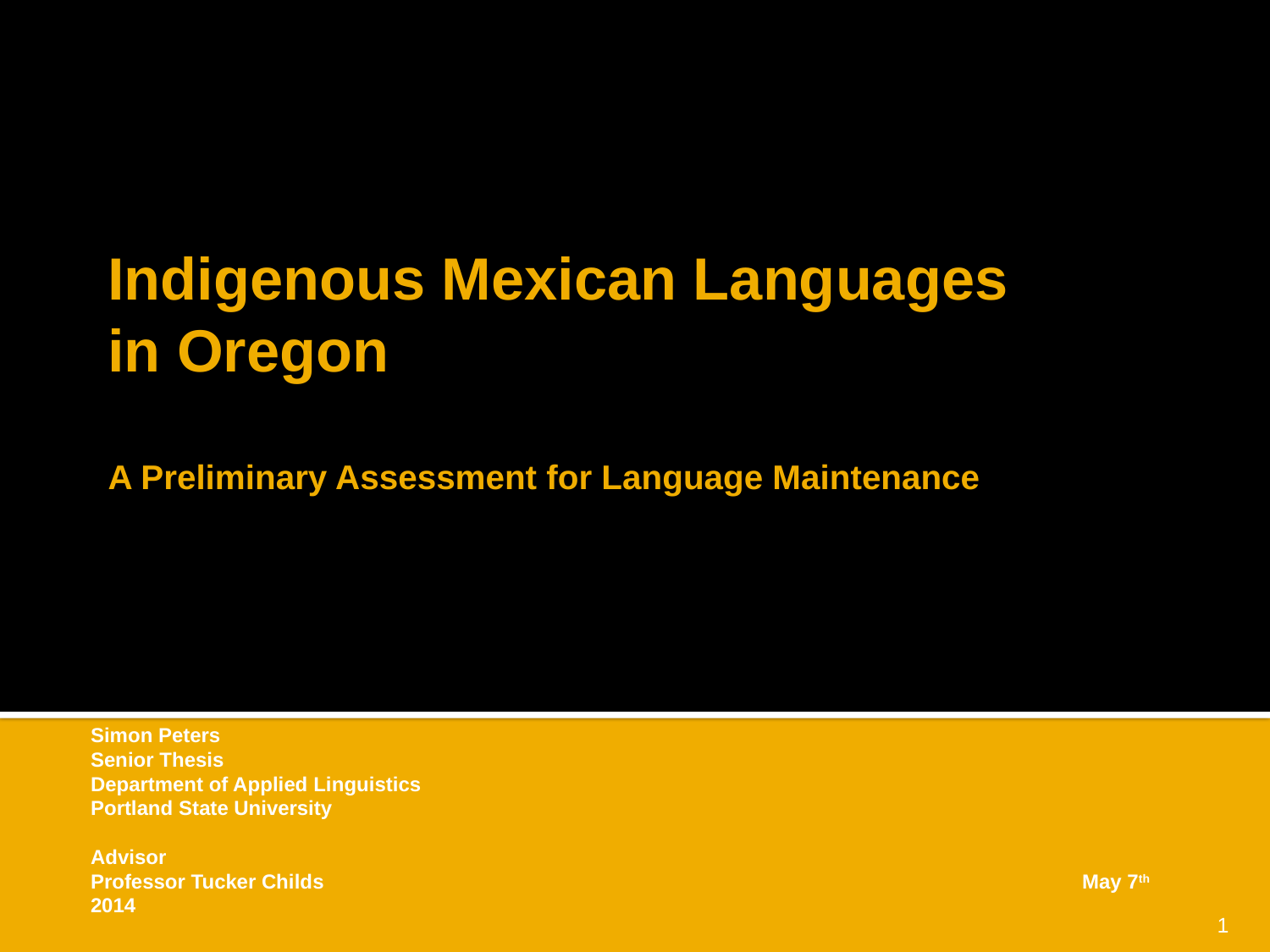

# Indigenous Mexican Languages in Oregon A Preliminary Assessment for Language Maintenance
Simon Peters
Senior Thesis
Department of Applied Linguistics
Portland State University
Advisor
Professor Tucker Childs						                  May 7th 2014

1